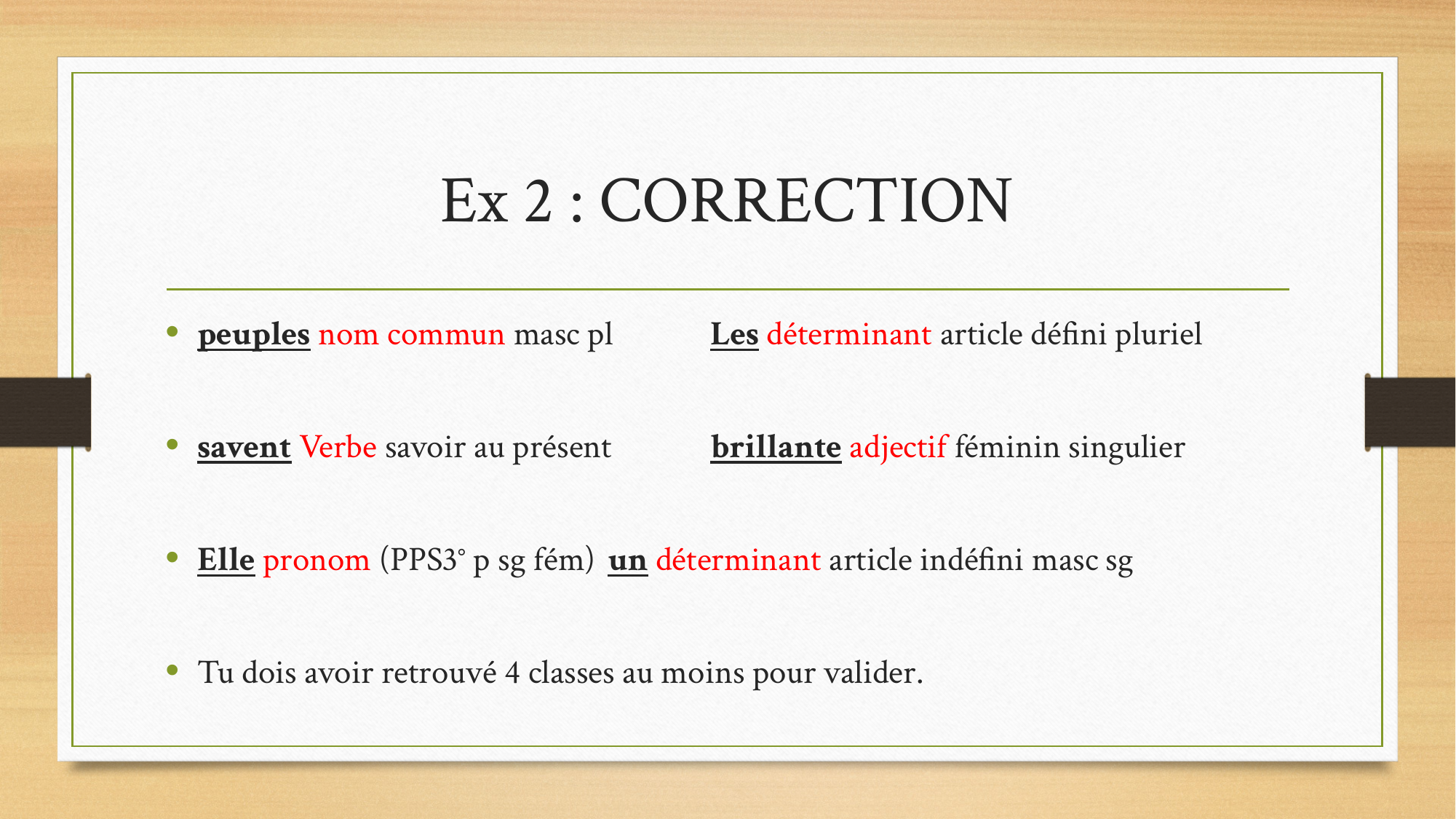

# Ex 2 : CORRECTION
peuples nom commun masc pl		Les déterminant article défini pluriel

savent Verbe savoir au présent 		brillante adjectif féminin singulier

Elle pronom (PPS3° p sg fém)		un déterminant article indéfini masc sg

Tu dois avoir retrouvé 4 classes au moins pour valider.